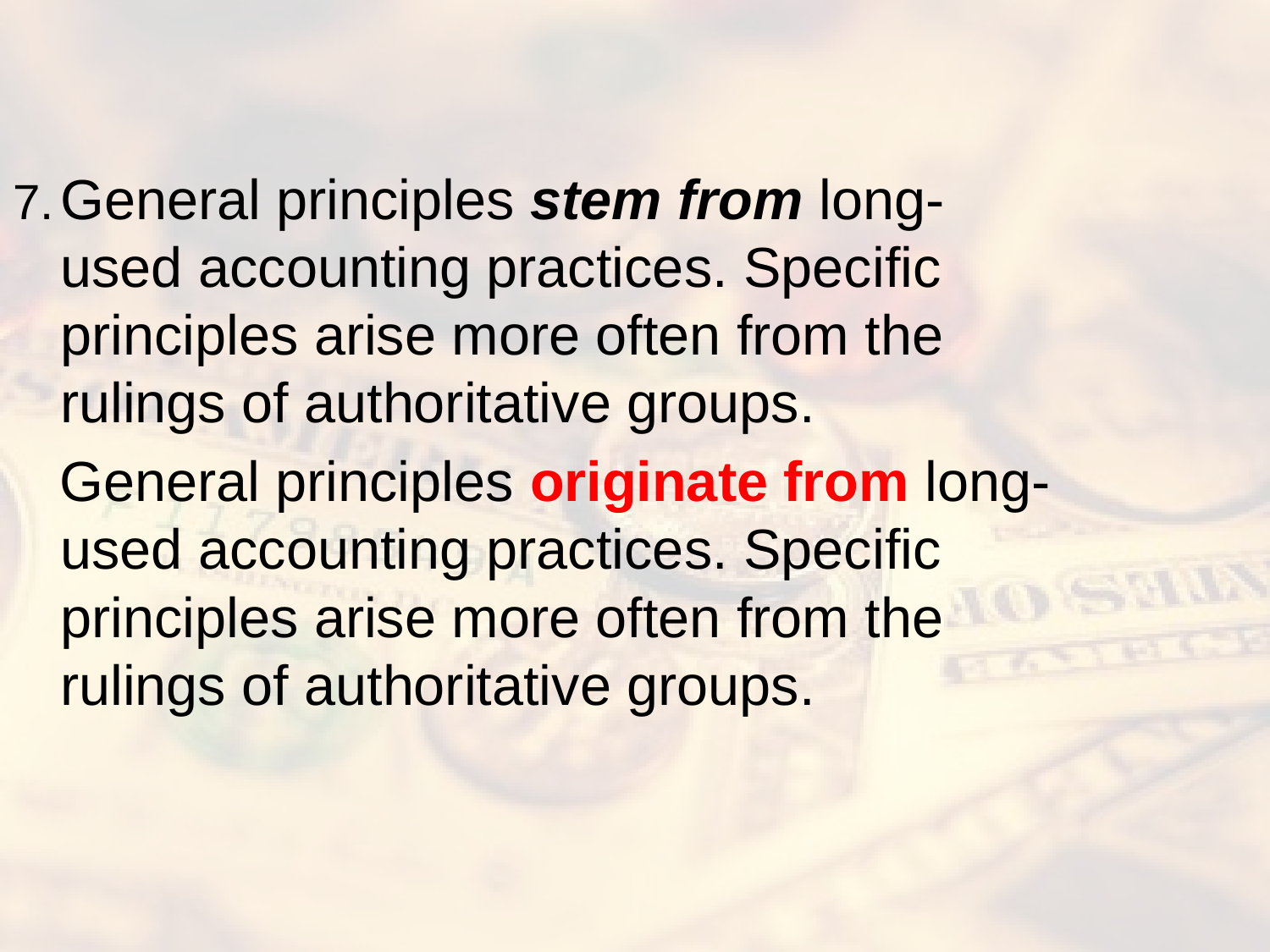

#

7.	General principles stem from long-used accounting practices. Specific principles arise more often from the rulings of authoritative groups.
   General principles originate from long-used accounting practices. Specific principles arise more often from the rulings of authoritative groups.